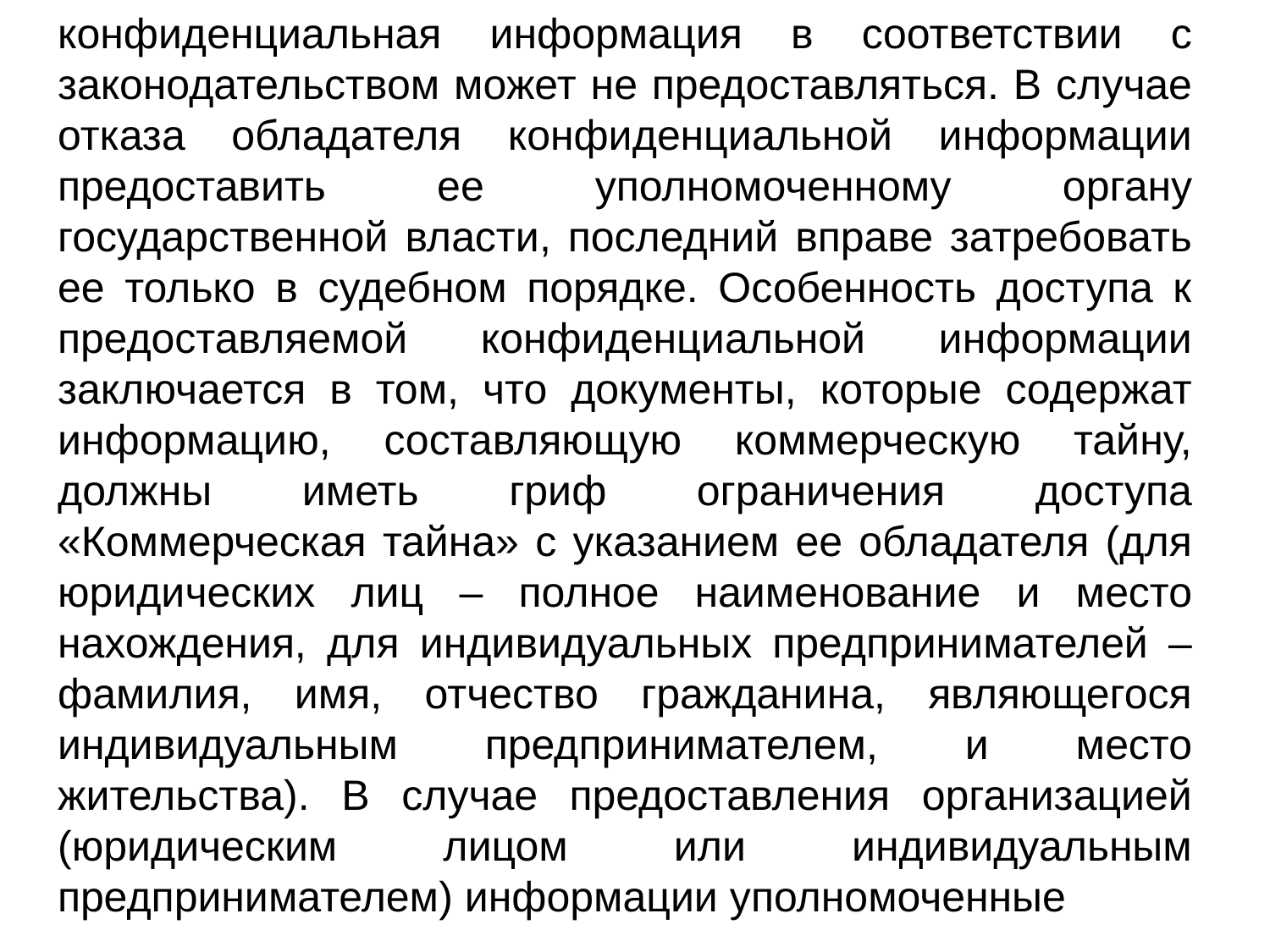

конфиденциальная информация в соответствии с законодательством может не предоставляться. В случае отказа обладателя конфиденциальной информации предоставить ее уполномоченному органу государственной власти, последний вправе затребовать ее только в судебном порядке. Особенность доступа к предоставляемой конфиденциальной информации заключается в том, что документы, которые содержат информацию, составляющую коммерческую тайну, должны иметь гриф ограничения доступа «Коммерческая тайна» с указанием ее обладателя (для юридических лиц – полное наименование и место нахождения, для индивидуальных предпринимателей – фамилия, имя, отчество гражданина, являющегося индивидуальным предпринимателем, и место жительства). В случае предоставления организацией (юридическим лицом или индивидуальным предпринимателем) информации уполномоченные